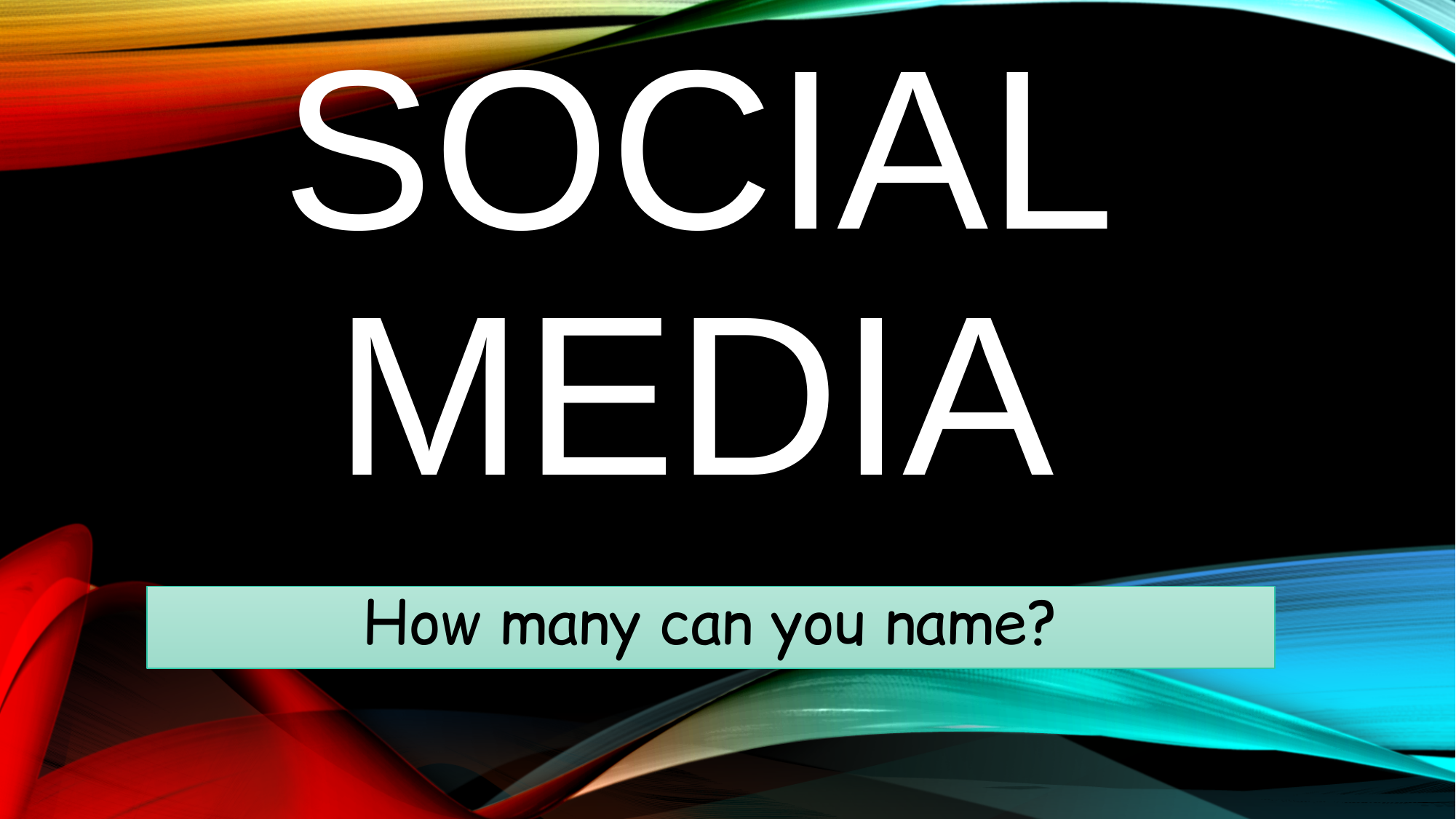

# Social Media
How many can you name?